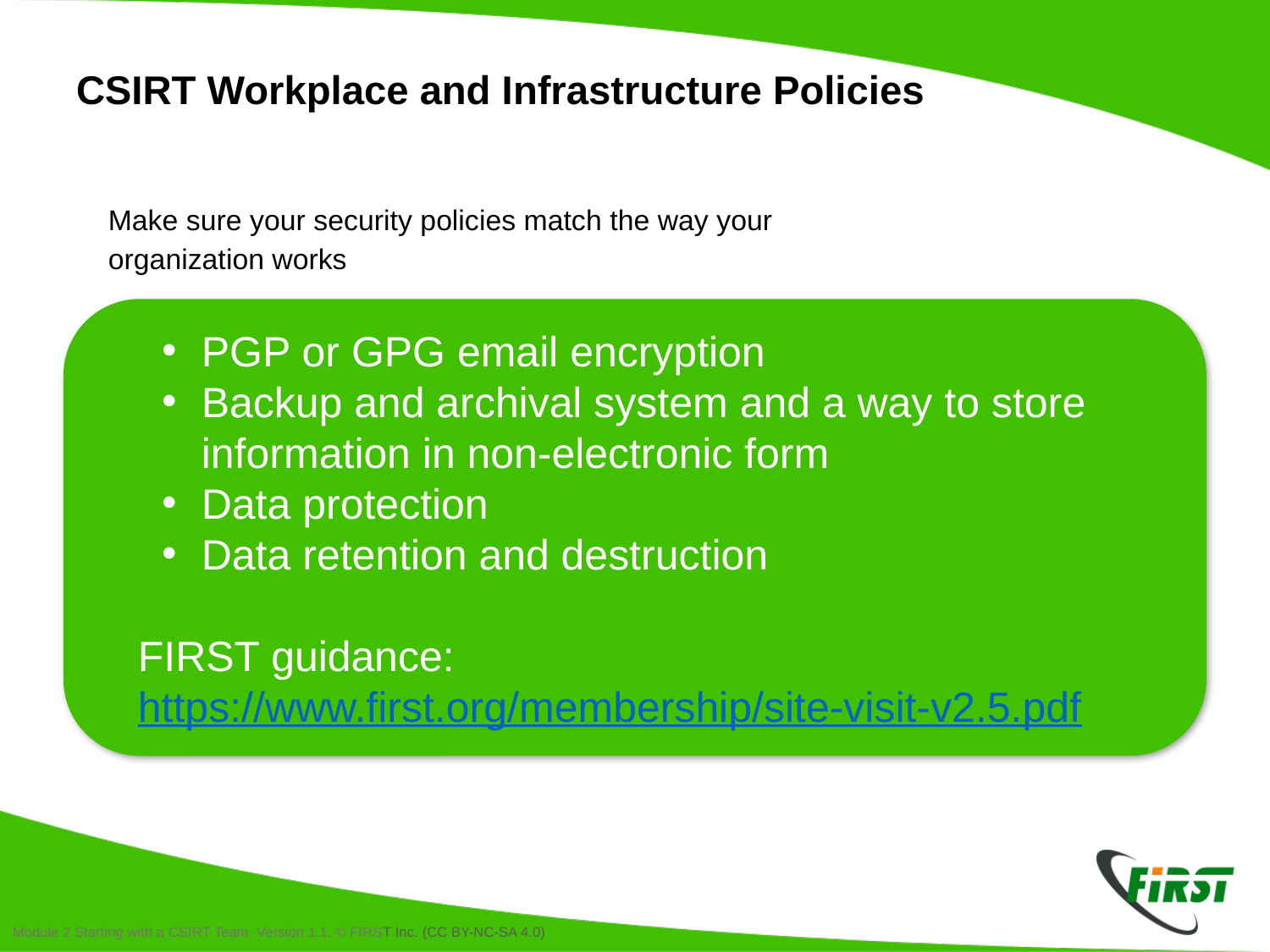

# CSIRT Workplace and Infrastructure Policies
Make sure your security policies match the way your
organization works

PGP or GPG email encryption
Backup and archival system and a way to store information in non-electronic form
Data protection
Data retention and destruction

FIRST guidance: https://www.first.org/membership/site-visit-v2.5.pdf